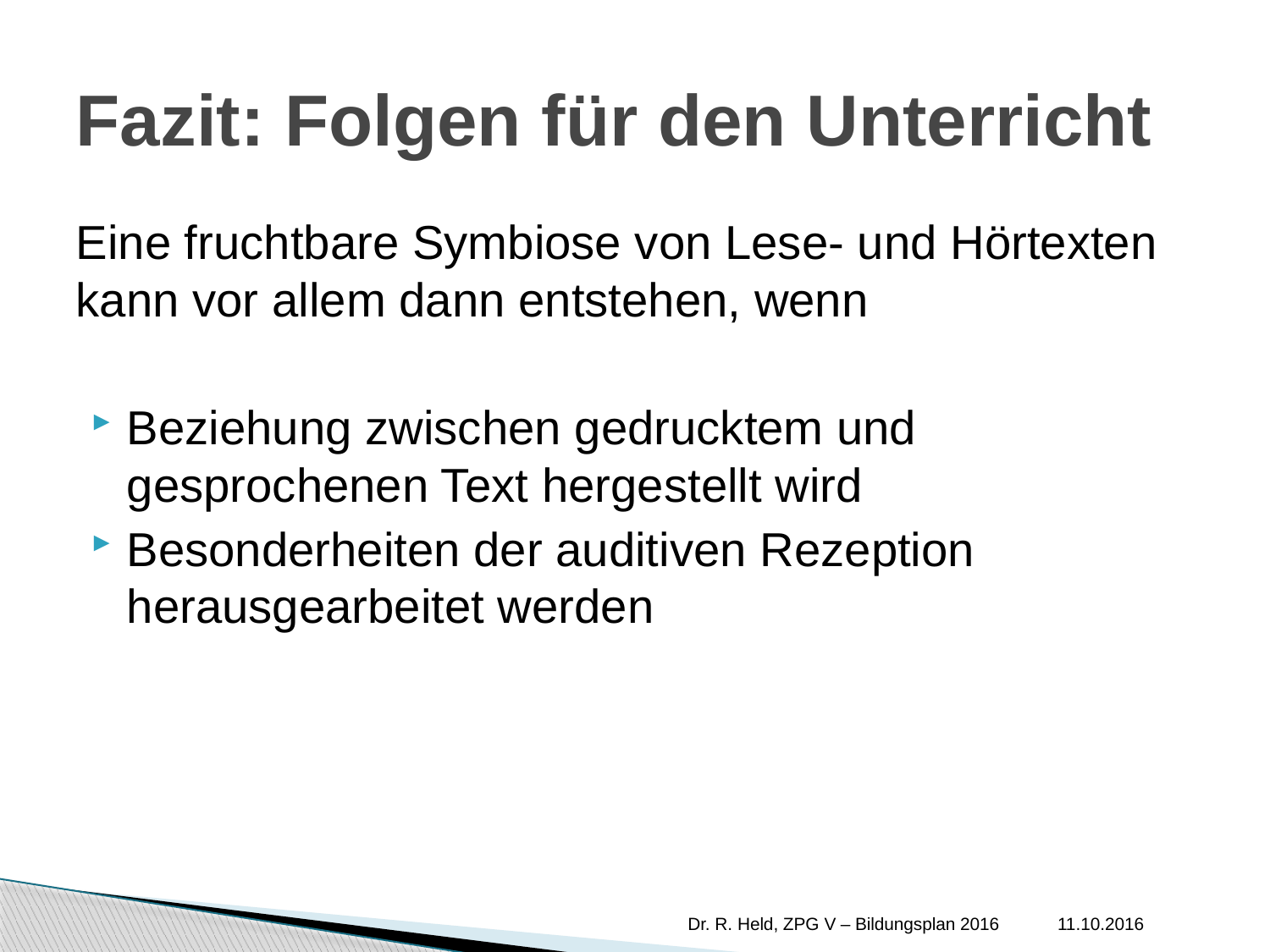

# Fazit: Folgen für den Unterricht
Eine fruchtbare Symbiose von Lese- und Hörtexten kann vor allem dann entstehen, wenn

Beziehung zwischen gedrucktem und gesprochenen Text hergestellt wird
Besonderheiten der auditiven Rezeption herausgearbeitet werden

11.10.2016
Dr. R. Held, ZPG V – Bildungsplan 2016